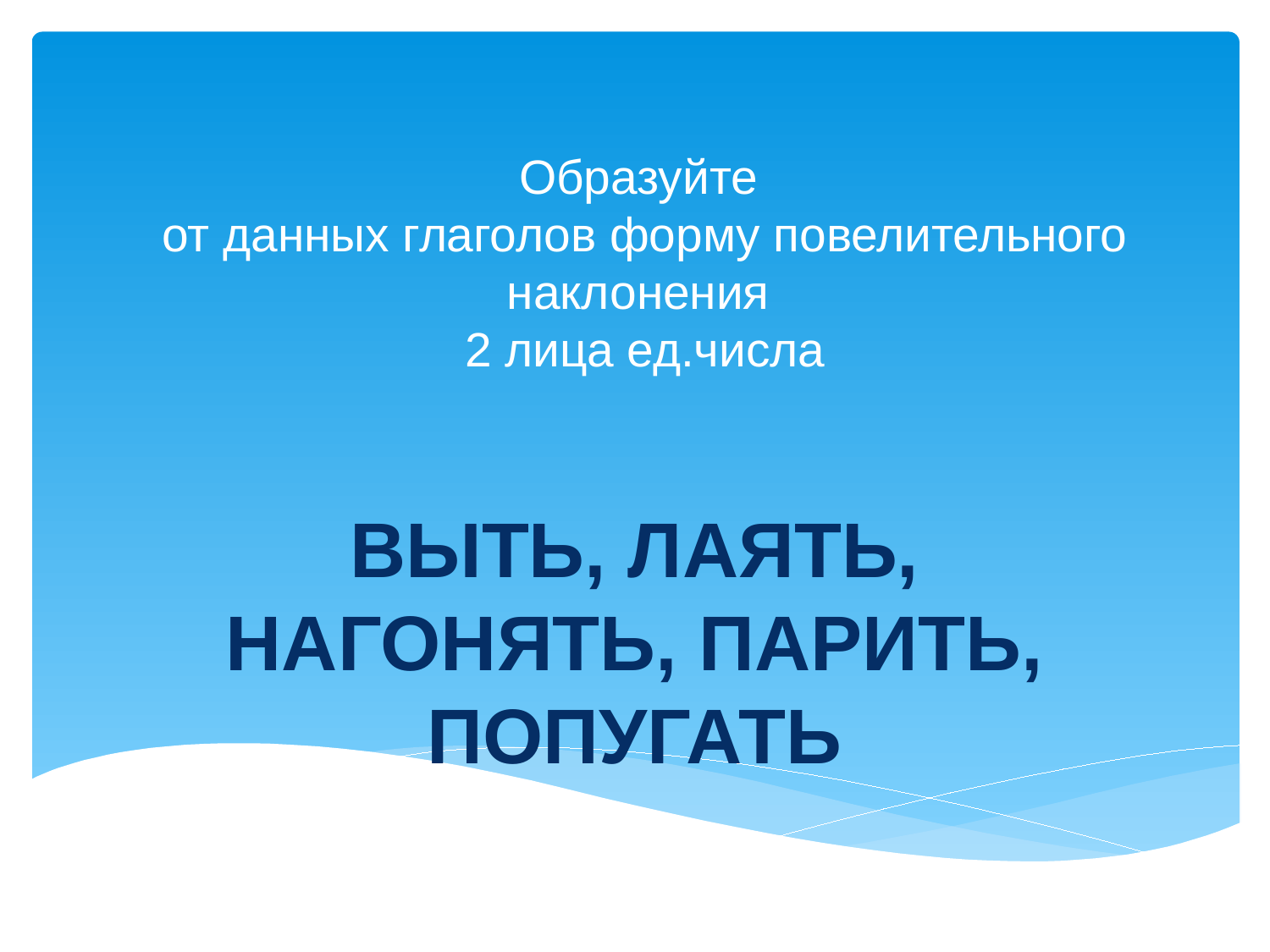

# Образуйте от данных глаголов форму повелительного наклонения 2 лица ед.числа
выть, лаять, нагонять, парить, попугать